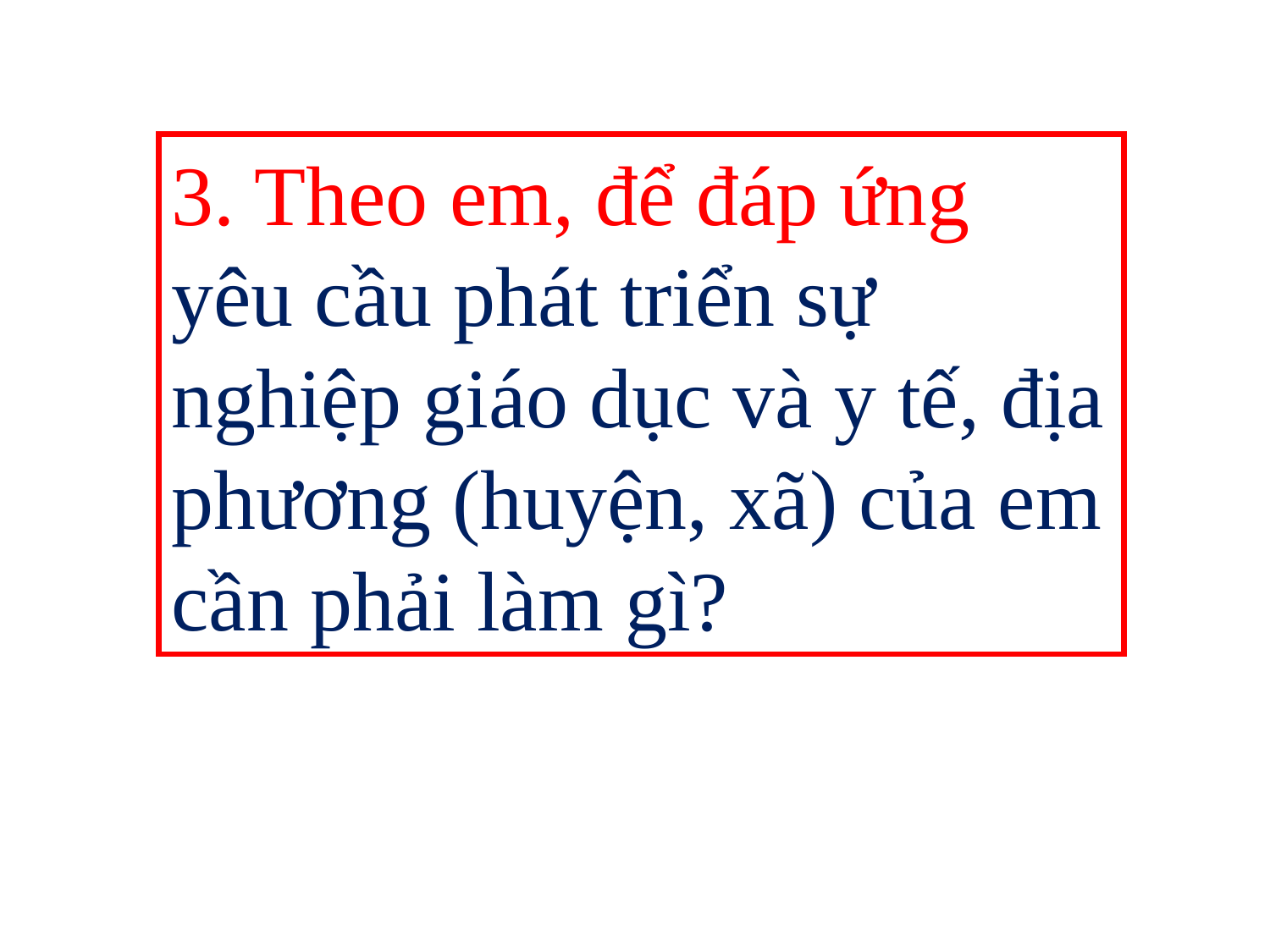

3. Theo em, để đáp ứng yêu cầu phát triển sự nghiệp giáo dục và y tế, địa phương (huyện, xã) của em cần phải làm gì?